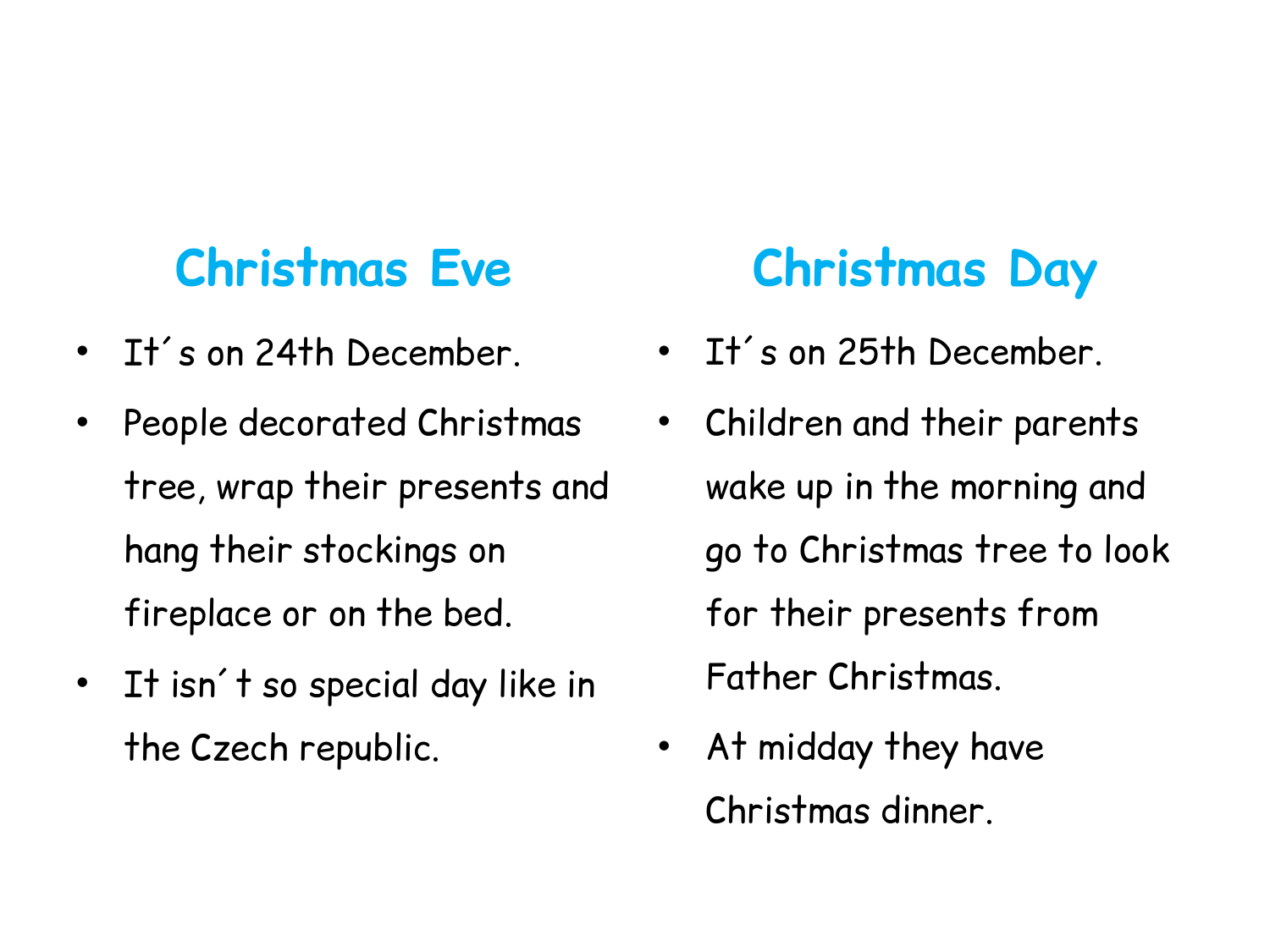

#
Christmas Eve
Christmas Day
It´s on 24th December.
People decorated Christmas tree, wrap their presents and hang their stockings on fireplace or on the bed.
It isn´t so special day like in the Czech republic.
It´s on 25th December.
Children and their parents wake up in the morning and go to Christmas tree to look for their presents from Father Christmas.
At midday they have Christmas dinner.